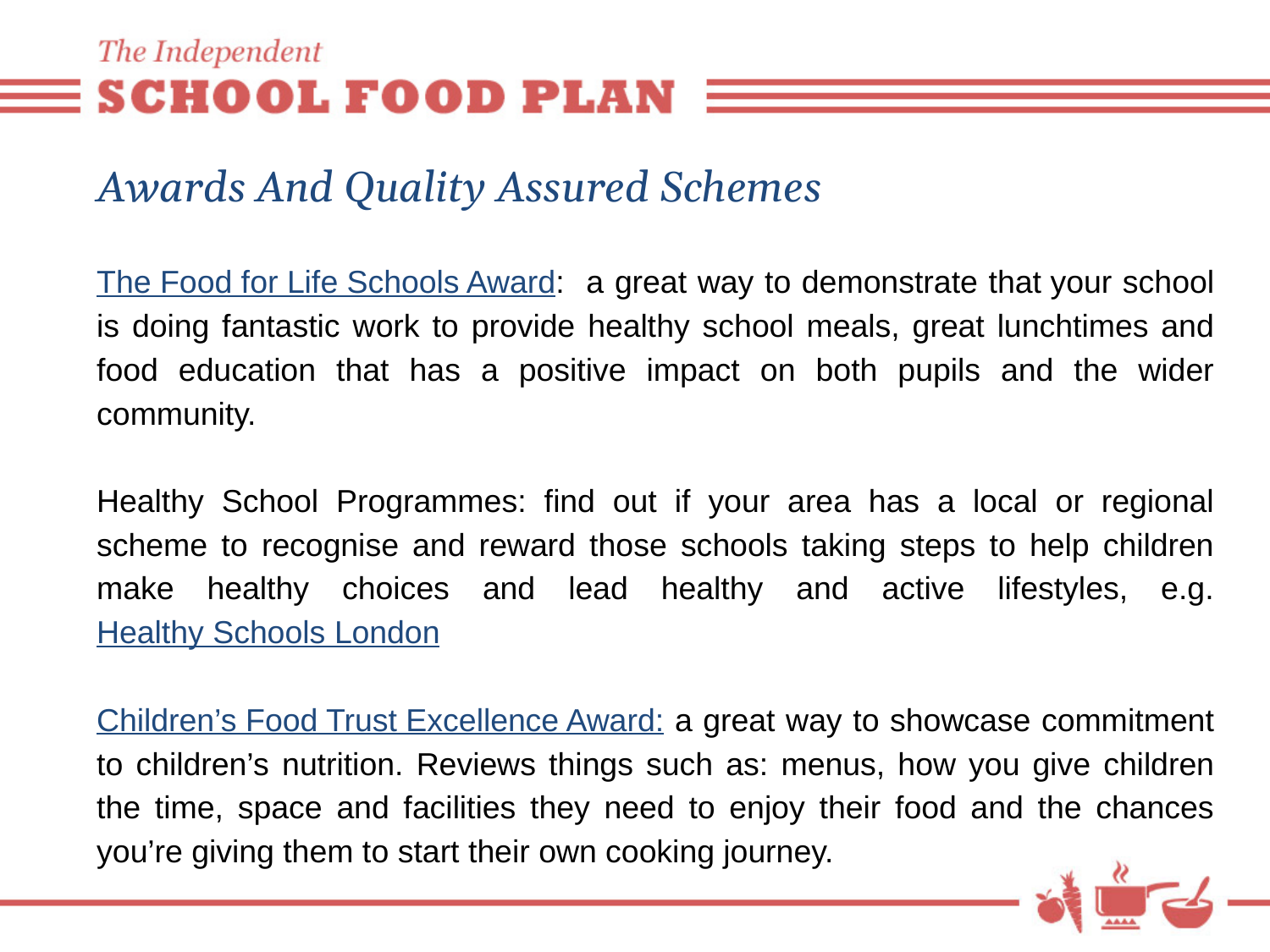

# Awards And Quality Assured Schemes
The Food for Life Schools Award:  a great way to demonstrate that your school is doing fantastic work to provide healthy school meals, great lunchtimes and food education that has a positive impact on both pupils and the wider community.

Healthy School Programmes: find out if your area has a local or regional scheme to recognise and reward those schools taking steps to help children make healthy choices and lead healthy and active lifestyles, e.g. Healthy Schools London

Children’s Food Trust Excellence Award: a great way to showcase commitment to children’s nutrition. Reviews things such as: menus, how you give children the time, space and facilities they need to enjoy their food and the chances you’re giving them to start their own cooking journey.